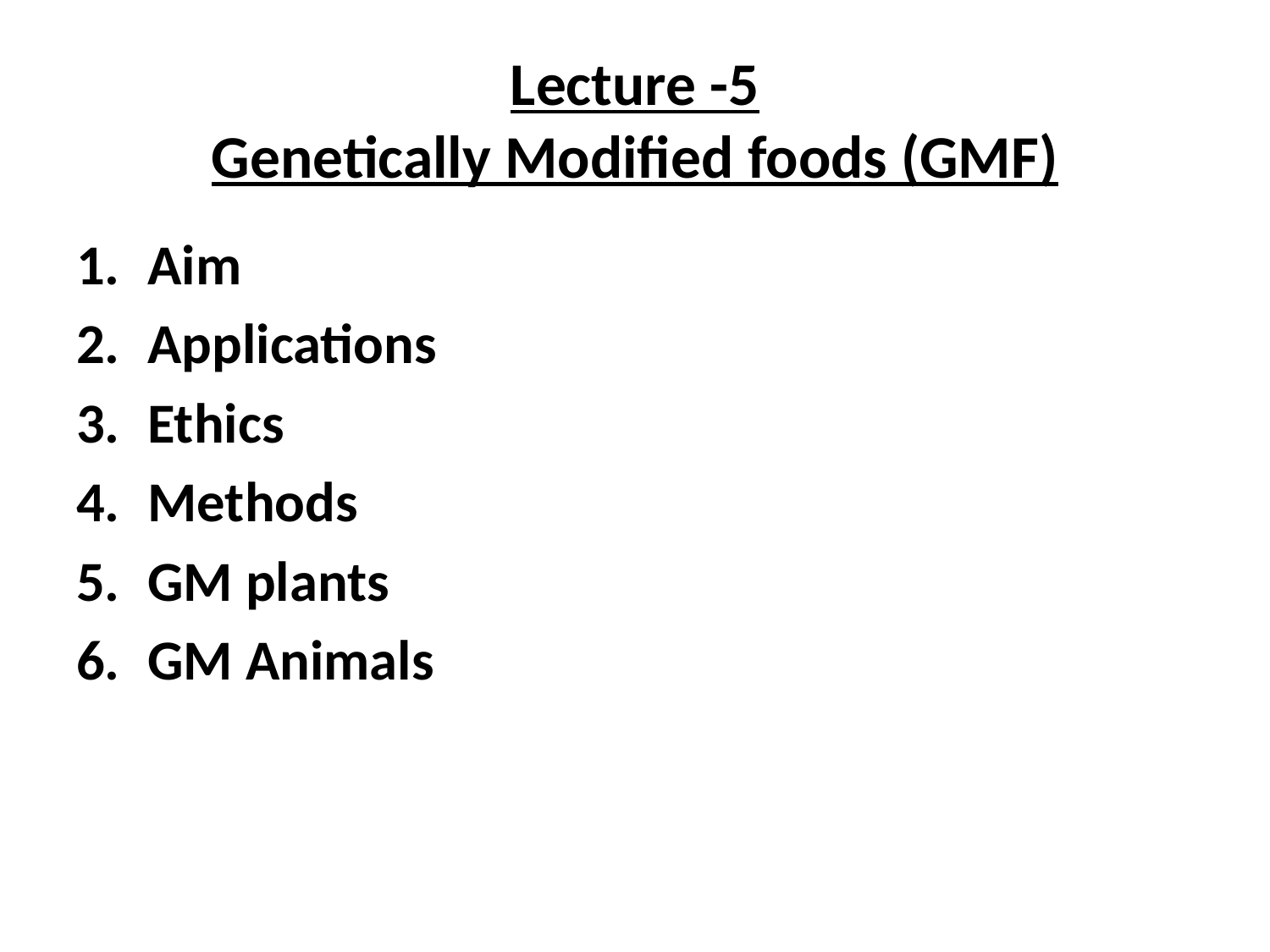

# Lecture -5 Genetically Modified foods (GMF)
Aim
Applications
Ethics
Methods
GM plants
GM Animals